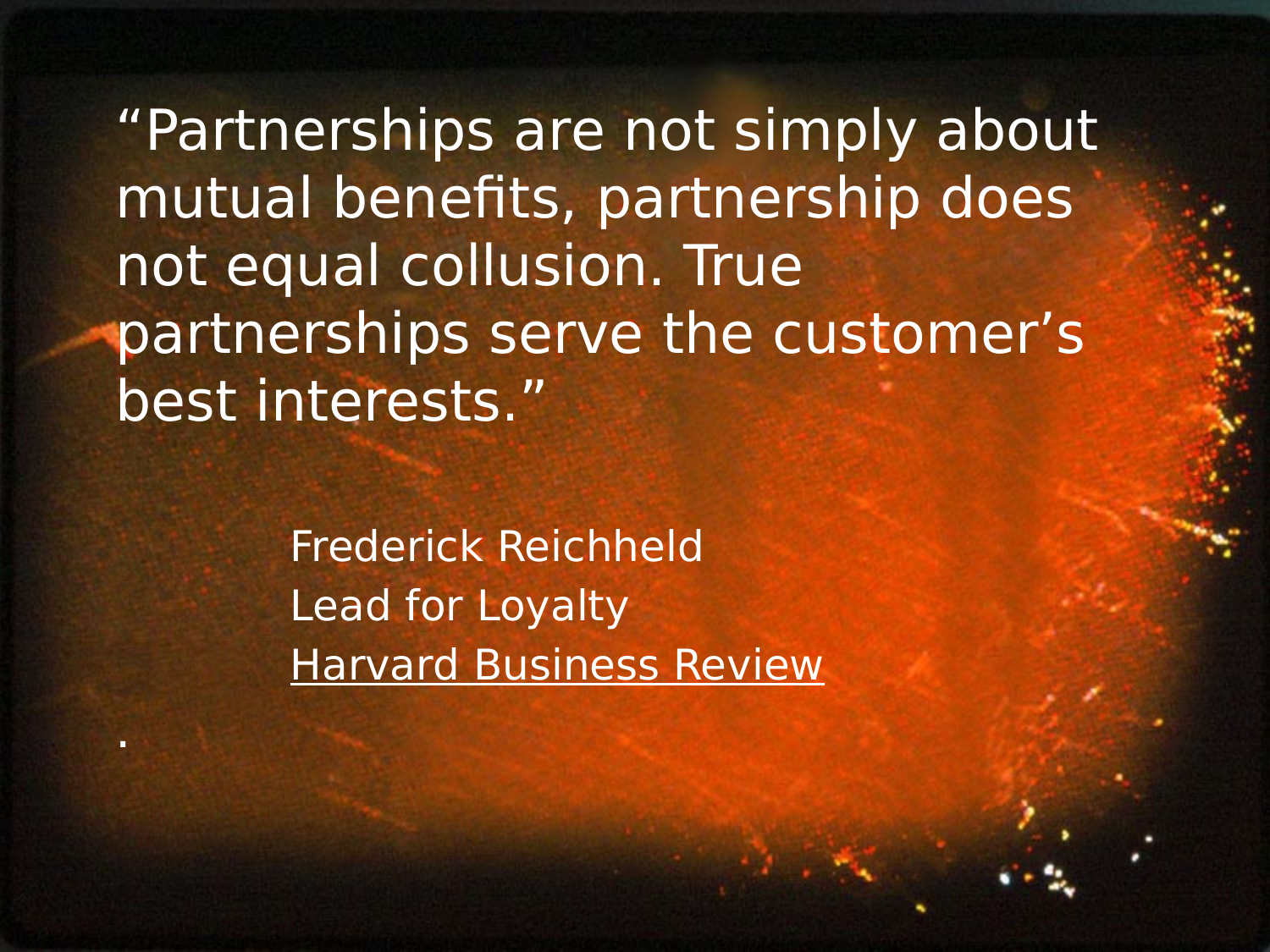

“Partnerships are not simply about mutual benefits, partnership does not equal collusion. True partnerships serve the customer’s best interests.”

		Frederick Reichheld
		Lead for Loyalty
		Harvard Business Review
.